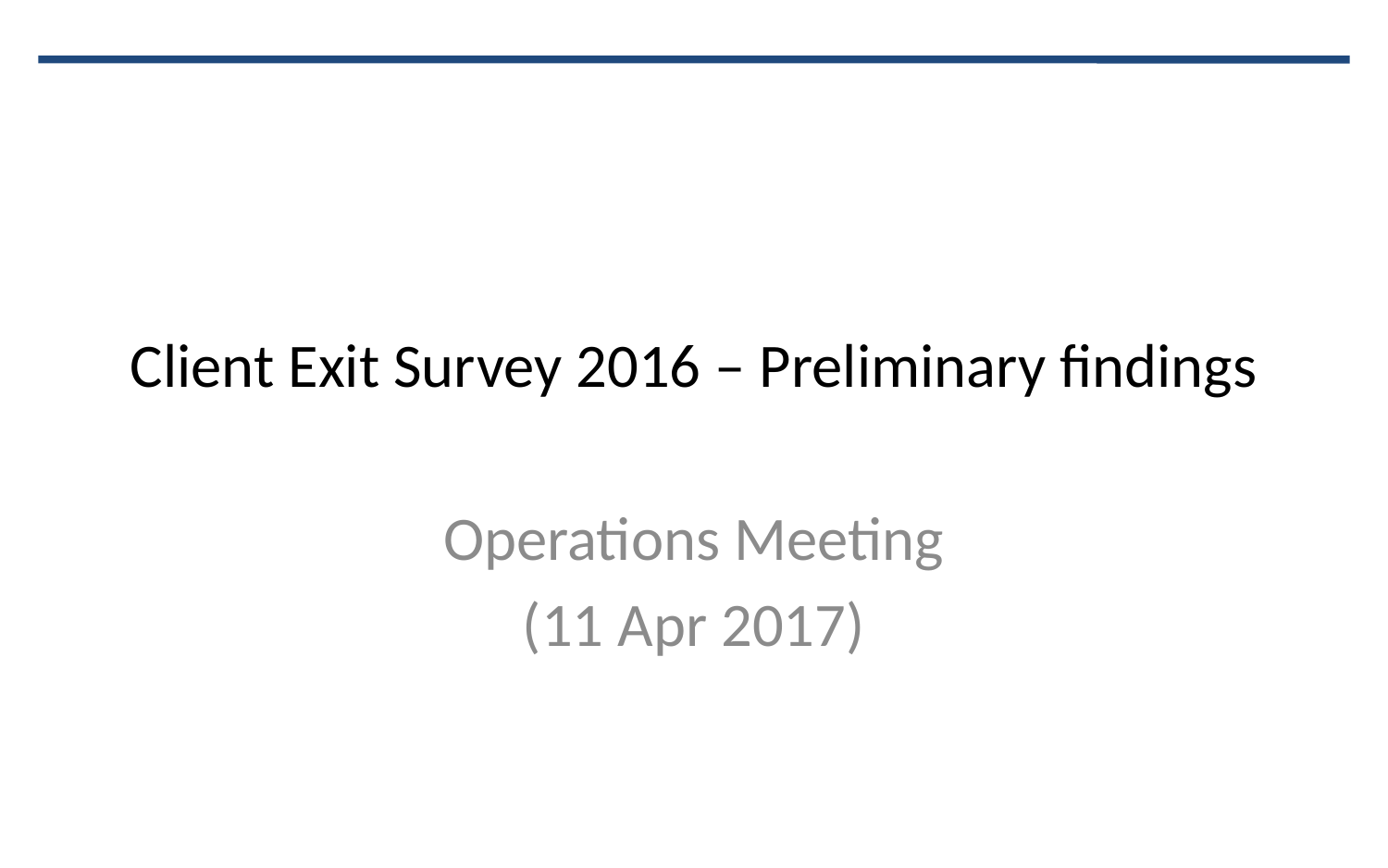

# Client Exit Survey 2016 – Preliminary findings
Operations Meeting
(11 Apr 2017)